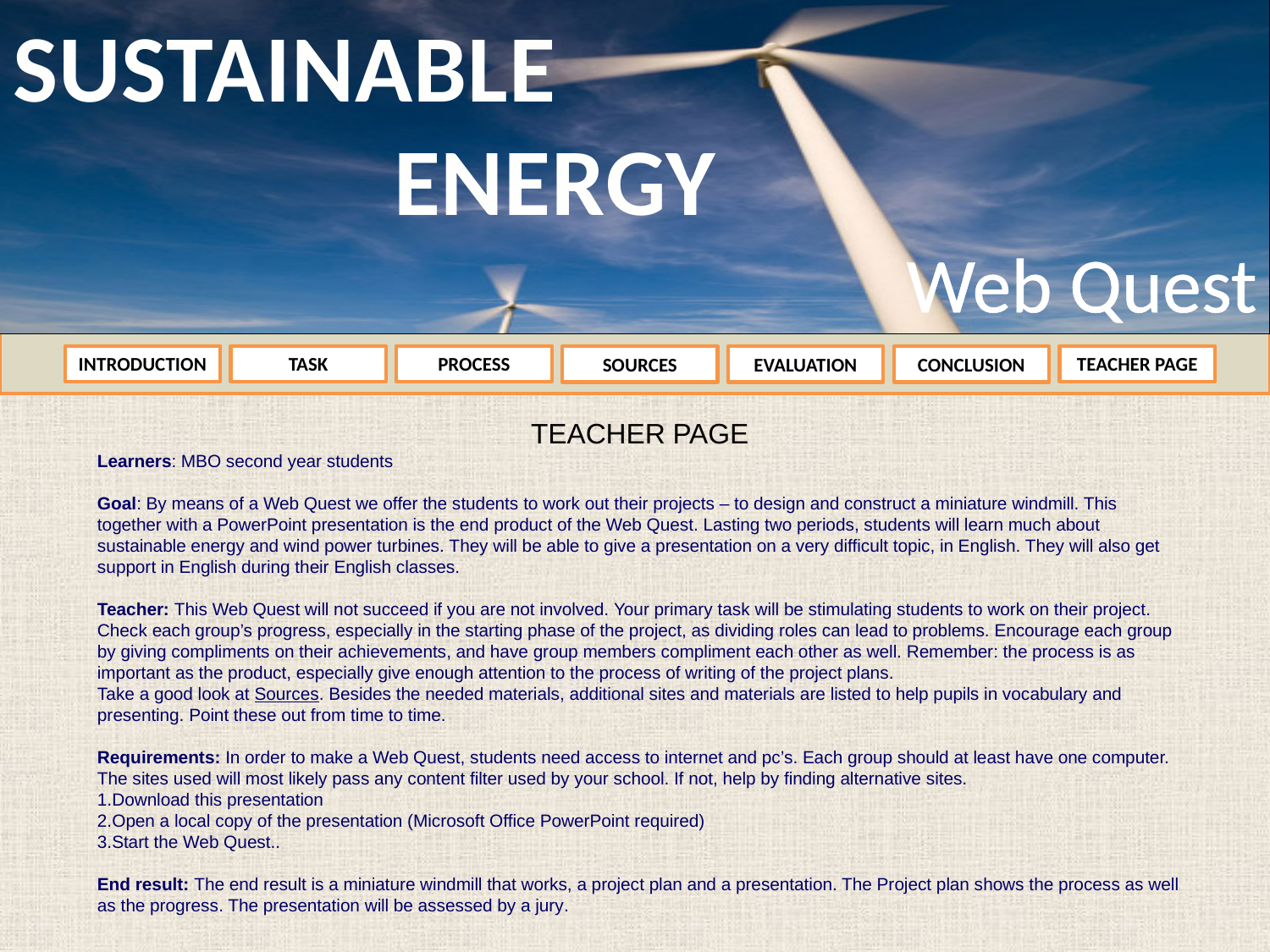

SUSTAINABLE
			ENERGY
Web Quest
#

INTRODUCTION
TASK
PROCESS
TEACHER PAGE
SOURCES
EVALUATION
CONCLUSION
TEACHER PAGE
Learners: MBO second year students

Goal: By means of a Web Quest we offer the students to work out their projects – to design and construct a miniature windmill. This together with a PowerPoint presentation is the end product of the Web Quest. Lasting two periods, students will learn much about sustainable energy and wind power turbines. They will be able to give a presentation on a very difficult topic, in English. They will also get support in English during their English classes.

Teacher: This Web Quest will not succeed if you are not involved. Your primary task will be stimulating students to work on their project.
Check each group’s progress, especially in the starting phase of the project, as dividing roles can lead to problems. Encourage each group by giving compliments on their achievements, and have group members compliment each other as well. Remember: the process is as important as the product, especially give enough attention to the process of writing of the project plans.
Take a good look at Sources. Besides the needed materials, additional sites and materials are listed to help pupils in vocabulary and presenting. Point these out from time to time.

Requirements: In order to make a Web Quest, students need access to internet and pc’s. Each group should at least have one computer. The sites used will most likely pass any content filter used by your school. If not, help by finding alternative sites.
Download this presentation
Open a local copy of the presentation (Microsoft Office PowerPoint required)
Start the Web Quest..

End result: The end result is a miniature windmill that works, a project plan and a presentation. The Project plan shows the process as well as the progress. The presentation will be assessed by a jury.